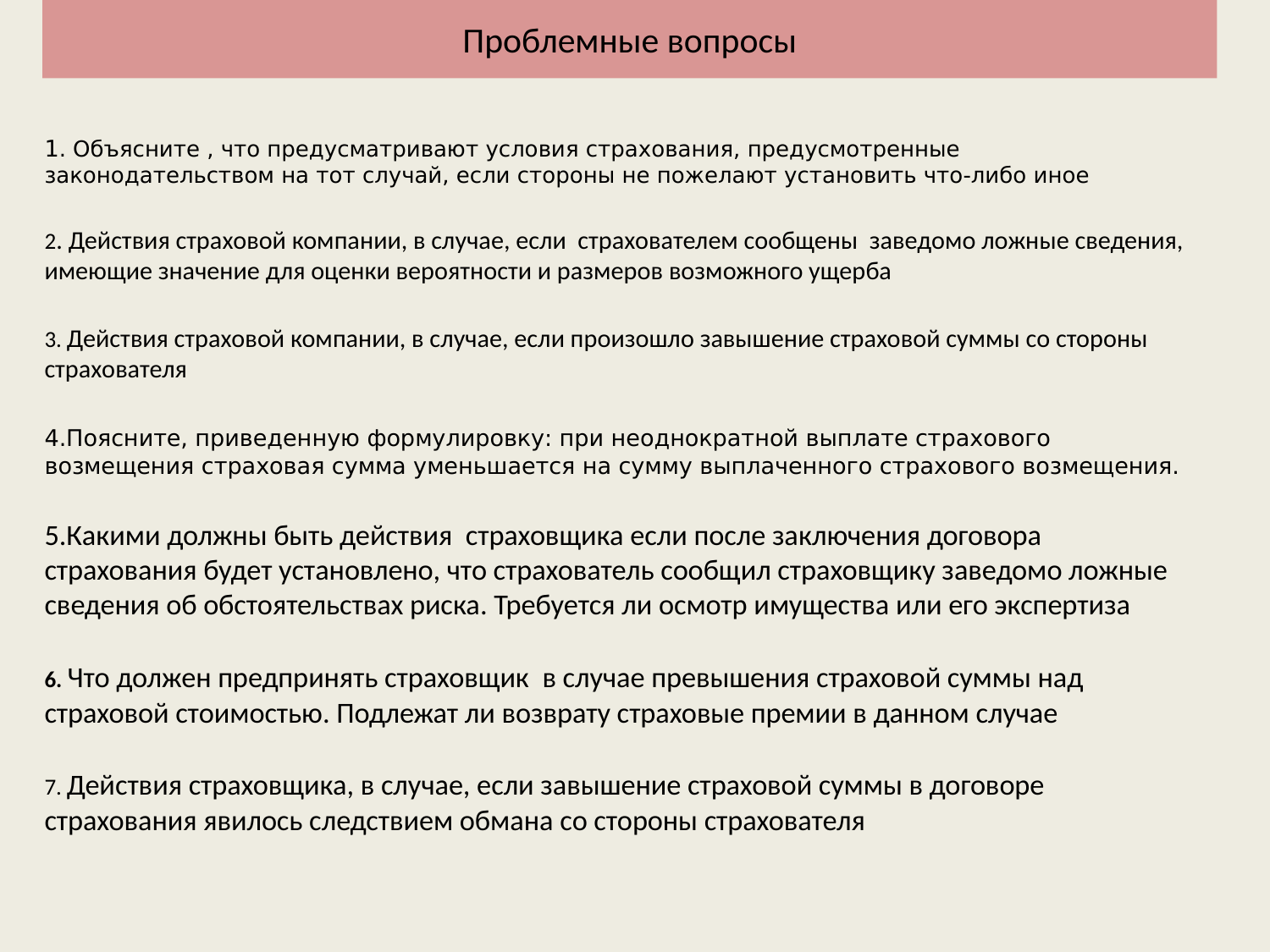

# Проблемные вопросы

1. Объясните , что предусматривают условия страхования, предусмотренные законодательством на тот случай, если стороны не пожелают установить что-либо иное

2. Действия страховой компании, в случае, если  страхователем сообщены  заведомо ложные сведения, имеющие значение для оценки вероятности и размеров возможного ущерба

3. Действия страховой компании, в случае, если произошло завышение страховой суммы со стороны страхователя

4.Поясните, приведенную формулировку: при неоднократной выплате страхового возмещения страховая сумма уменьшается на сумму выплаченного страхового возмещения.

5.Какими должны быть действия  страховщика если после заключения договора страхования будет установлено, что страхователь сообщил страховщику заведомо ложные сведения об обстоятельствах риска. Требуется ли осмотр имущества или его экспертиза

6. Что должен предпринять страховщик  в случае превышения страховой суммы над страховой стоимостью. Подлежат ли возврату страховые премии в данном случае

7. Действия страховщика, в случае, если завышение страховой суммы в договоре страхования явилось следствием обмана со стороны страхователя